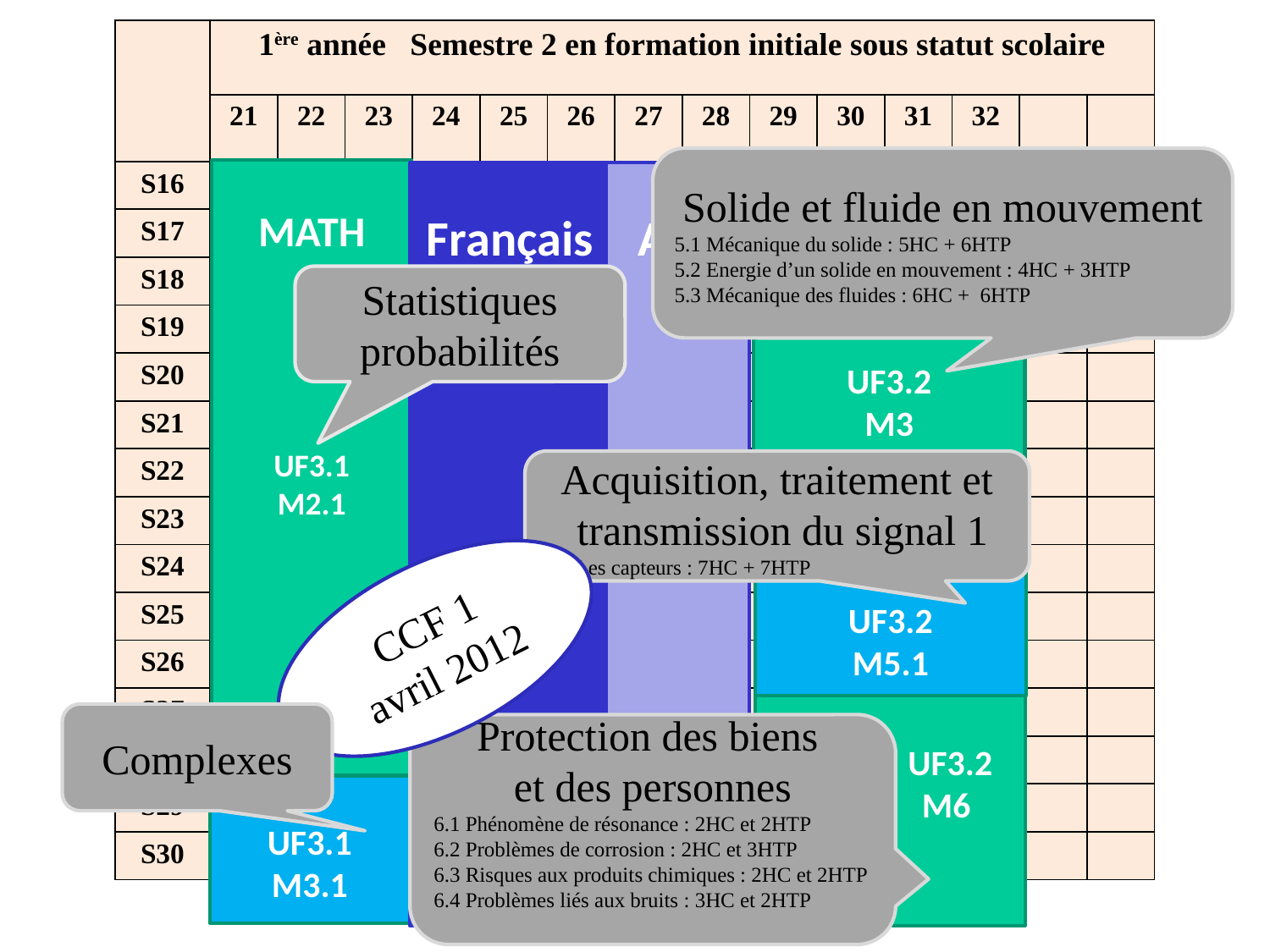

|  | 1ère année Semestre 2 en formation initiale sous statut scolaire |  |  |  |  |  |  |  |  |  |  |  |  |  |
| --- | --- | --- | --- | --- | --- | --- | --- | --- | --- | --- | --- | --- | --- | --- |
|  | 21 | 22 | 23 | 24 | 25 | 26 | 27 | 28 | 29 | 30 | 31 | 32 |  |  |
| S16 |  |  |  |  |  |  |  |  |  |  |  |  |  |  |
| S17 |  |  |  |  |  |  |  |  |  |  |  |  |  |  |
| S18 |  |  |  |  |  |  |  |  |  |  |  |  |  |  |
| S19 |  |  |  |  |  |  |  |  |  |  |  |  |  |  |
| S20 |  |  |  |  |  |  |  |  |  |  |  |  |  |  |
| S21 |  |  |  |  |  |  |  |  |  |  |  |  |  |  |
| S22 |  |  |  |  |  |  |  |  |  |  |  |  |  |  |
| S23 |  |  |  |  |  |  |  |  |  |  |  |  |  |  |
| S24 |  |  |  |  |  |  |  |  |  |  |  |  |  |  |
| S25 |  |  |  |  |  |  |  |  |  |  |  |  |  |  |
| S26 |  |  |  |  |  |  |  |  |  |  |  |  |  |  |
| S27 |  |  |  |  |  |  |  |  |  |  |  |  |  |  |
| S28 |  |  |  |  |  |  |  |  |  |  |  |  |  |  |
| S29 |  |  |  |  |  |  |  |  |  |  |  |  |  |  |
| S30 |  |  |  |  |  |  |  |  |  |  |  |  |  |  |
Solide et fluide en mouvement
5.1 Mécanique du solide : 5HC + 6HTP
5.2 Energie d’un solide en mouvement : 4HC + 3HTP
5.3 Mécanique des fluides : 6HC +  6HTP

MATH

UF3.1
M2.1

Français

Ang
Physiques

UF3.2
M3
Statistiques probabilités
Acquisition, traitement et
 transmission du signal 1
3.1 Les capteurs : 7HC + 7HTP

UF3.2
M5.1
CCF 1
avril 2012

               UF3.2
              M6
Complexes
Protection des biens
et des personnes
6.1 Phénomène de résonance : 2HC et 2HTP
6.2 Problèmes de corrosion : 2HC et 3HTP
6.3 Risques aux produits chimiques : 2HC et 2HTP
6.4 Problèmes liés aux bruits : 3HC et 2HTP

UF3.1
M3.1